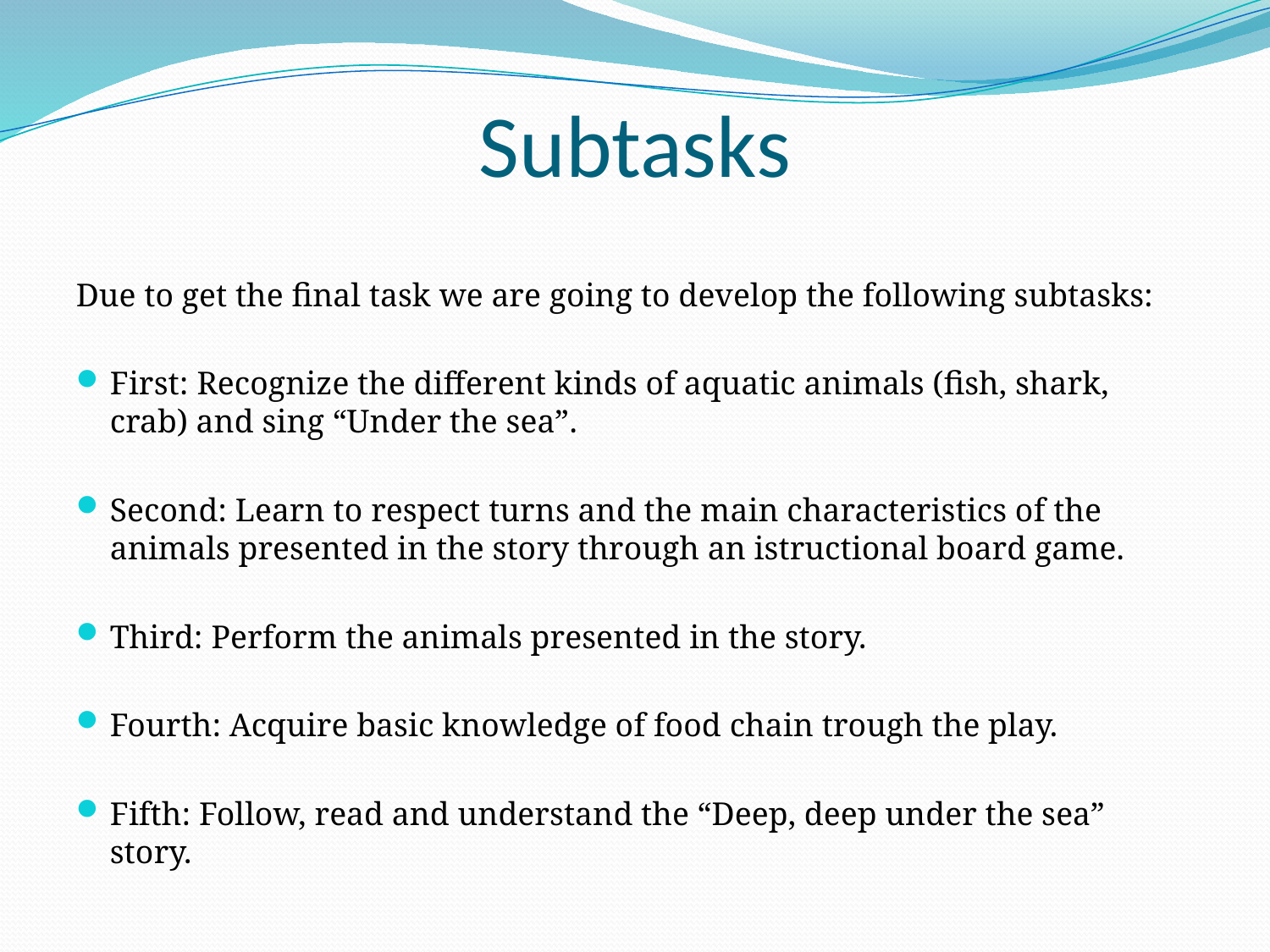

# Subtasks
Due to get the final task we are going to develop the following subtasks:

First: Recognize the different kinds of aquatic animals (fish, shark, crab) and sing “Under the sea”.

Second: Learn to respect turns and the main characteristics of the animals presented in the story through an istructional board game.

Third: Perform the animals presented in the story.

Fourth: Acquire basic knowledge of food chain trough the play.

Fifth: Follow, read and understand the “Deep, deep under the sea” story.